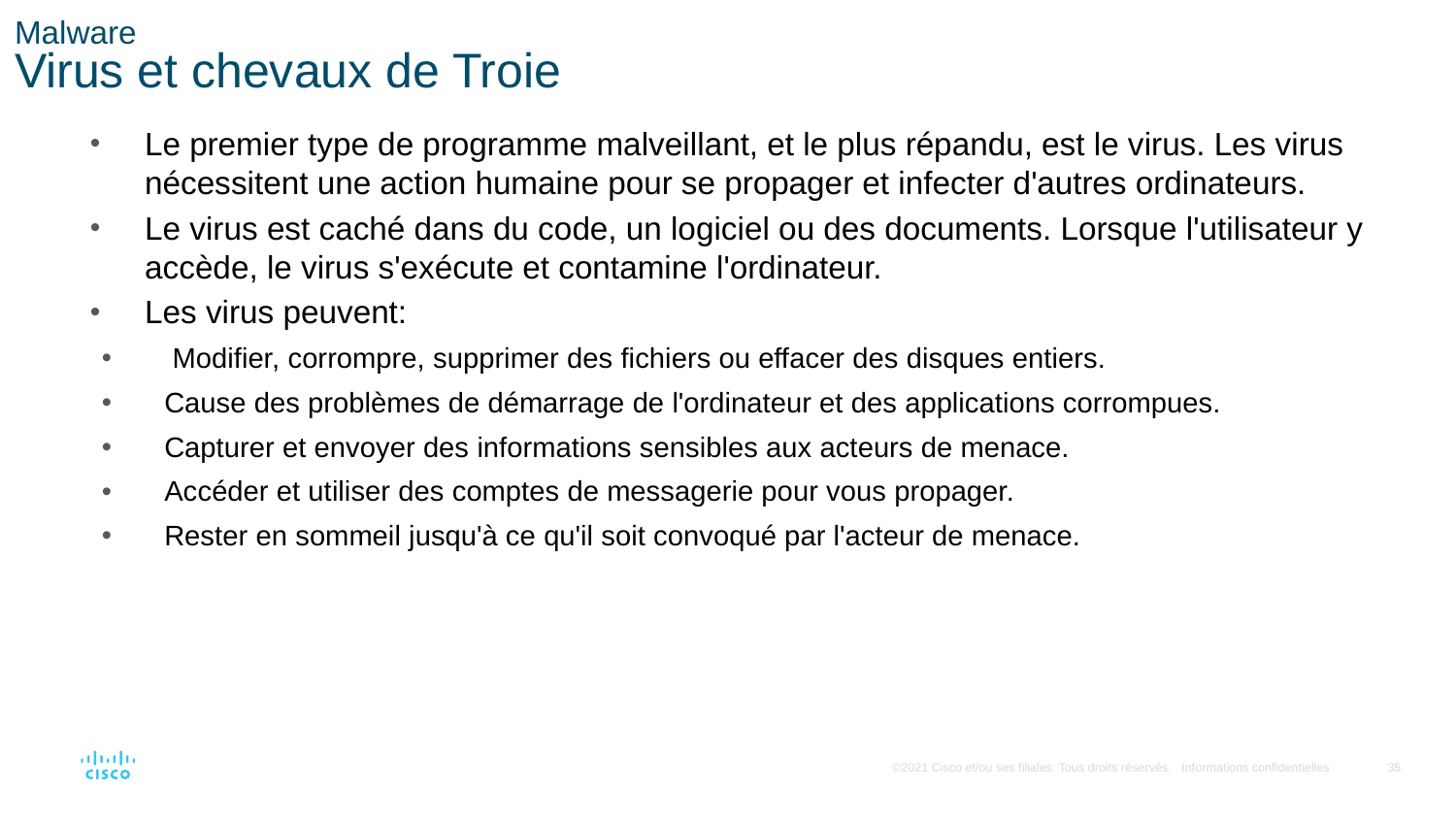

# Malware Virus et chevaux de Troie
Le premier type de programme malveillant, et le plus répandu, est le virus. Les virus nécessitent une action humaine pour se propager et infecter d'autres ordinateurs.
Le virus est caché dans du code, un logiciel ou des documents. Lorsque l'utilisateur y accède, le virus s'exécute et contamine l'ordinateur.
Les virus peuvent:
  Modifier, corrompre, supprimer des fichiers ou effacer des disques entiers.
 Cause des problèmes de démarrage de l'ordinateur et des applications corrompues.
 Capturer et envoyer des informations sensibles aux acteurs de menace.
 Accéder et utiliser des comptes de messagerie pour vous propager.
 Rester en sommeil jusqu'à ce qu'il soit convoqué par l'acteur de menace.